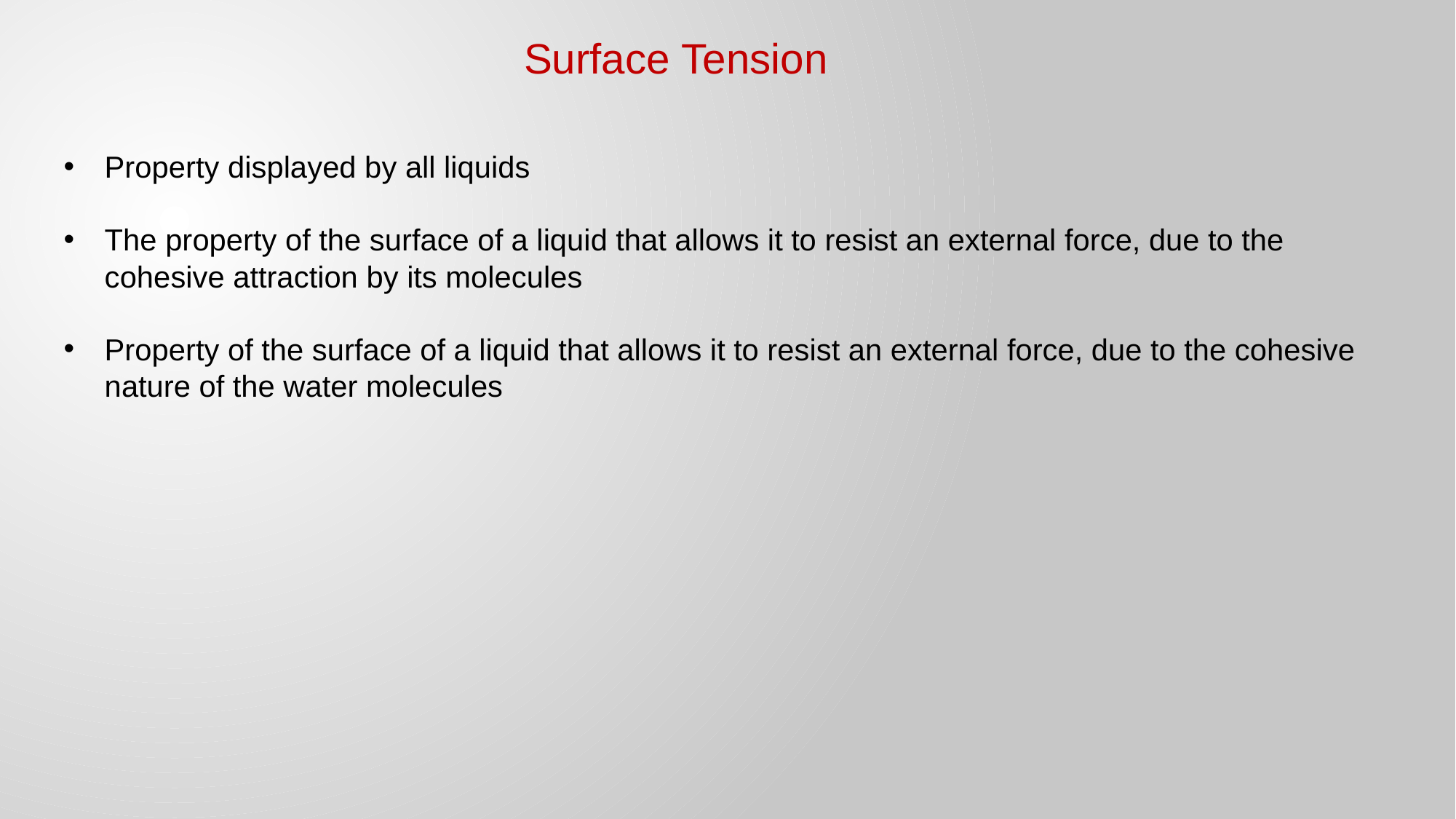

Surface Tension
Property displayed by all liquids

The property of the surface of a liquid that allows it to resist an external force, due to the cohesive attraction by its molecules

Property of the surface of a liquid that allows it to resist an external force, due to the cohesive nature of the water molecules